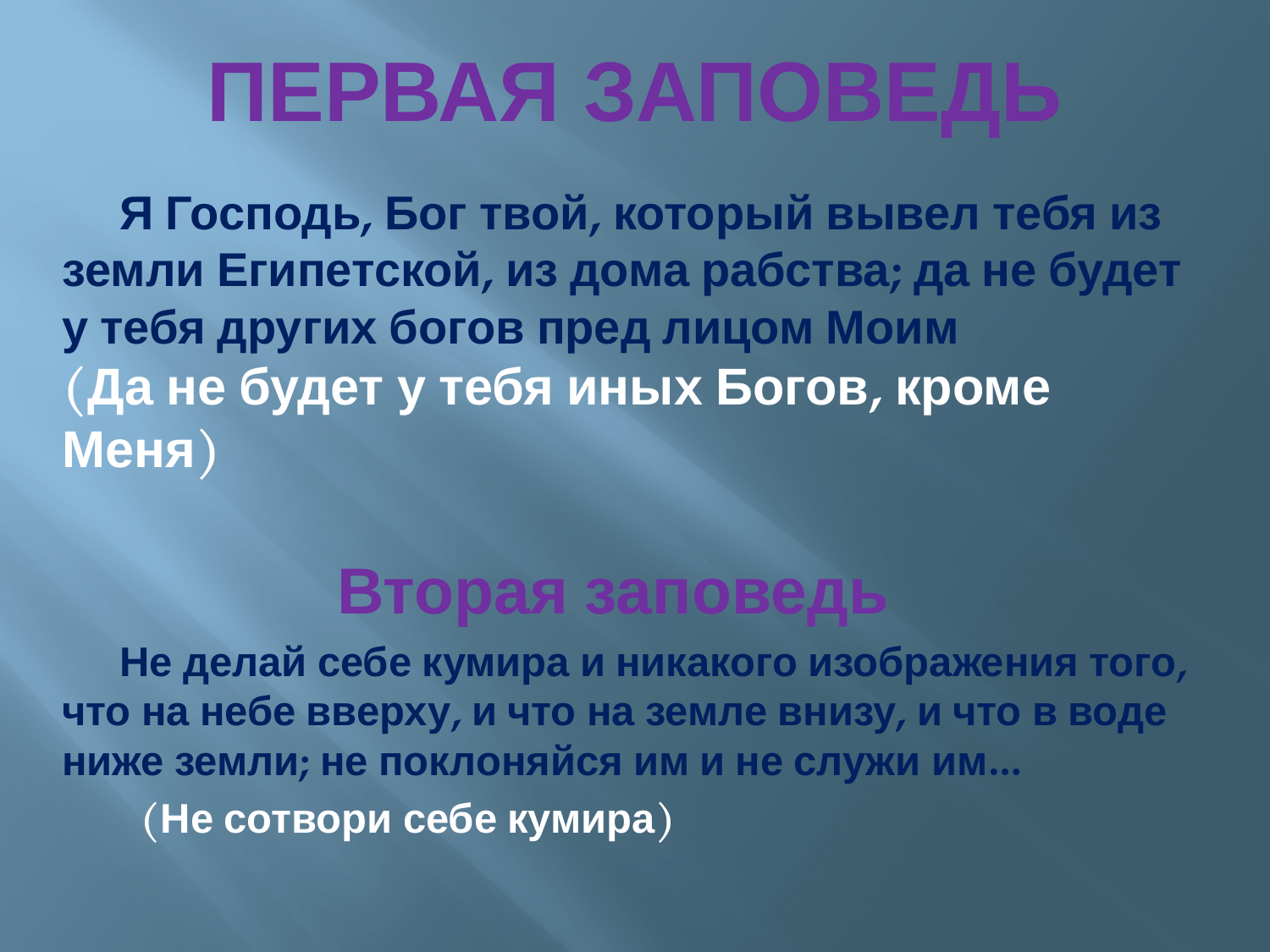

# Первая заповедь

Я Господь, Бог твой, который вывел тебя из земли Египетской, из дома рабства; да не будет у тебя других богов пред лицом Моим                       (Да не будет у тебя иных Богов, кроме Меня)

                     Вторая заповедь
Не делай себе кумира и никакого изображения того, что на небе вверху, и что на земле внизу, и что в воде ниже земли; не поклоняйся им и не служи им…
  (Не сотвори себе кумира)